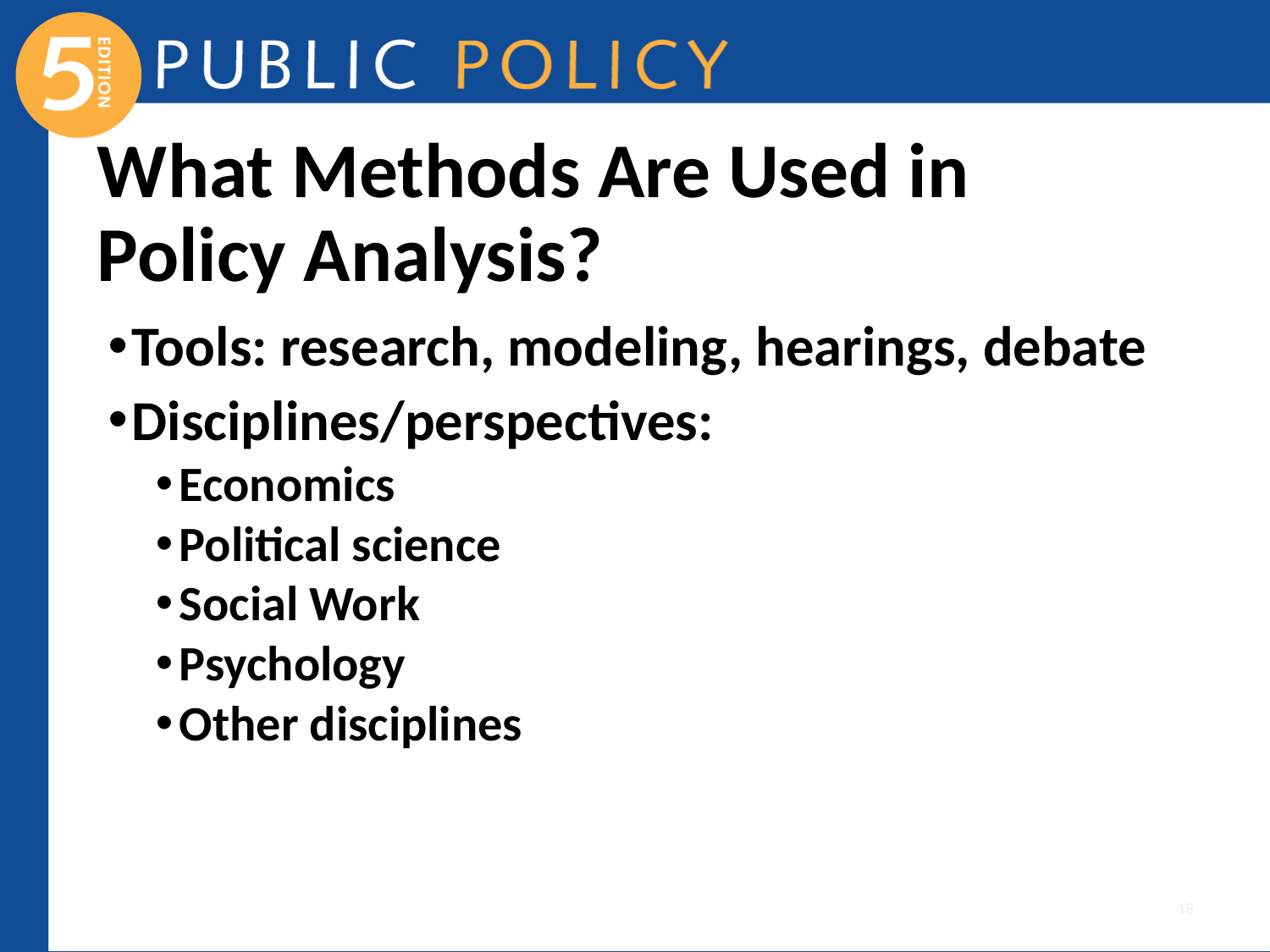

# What Methods Are Used in Policy Analysis?
Tools: research, modeling, hearings, debate
Disciplines/perspectives:
Economics
Political science
Social Work
Psychology
Other disciplines
18